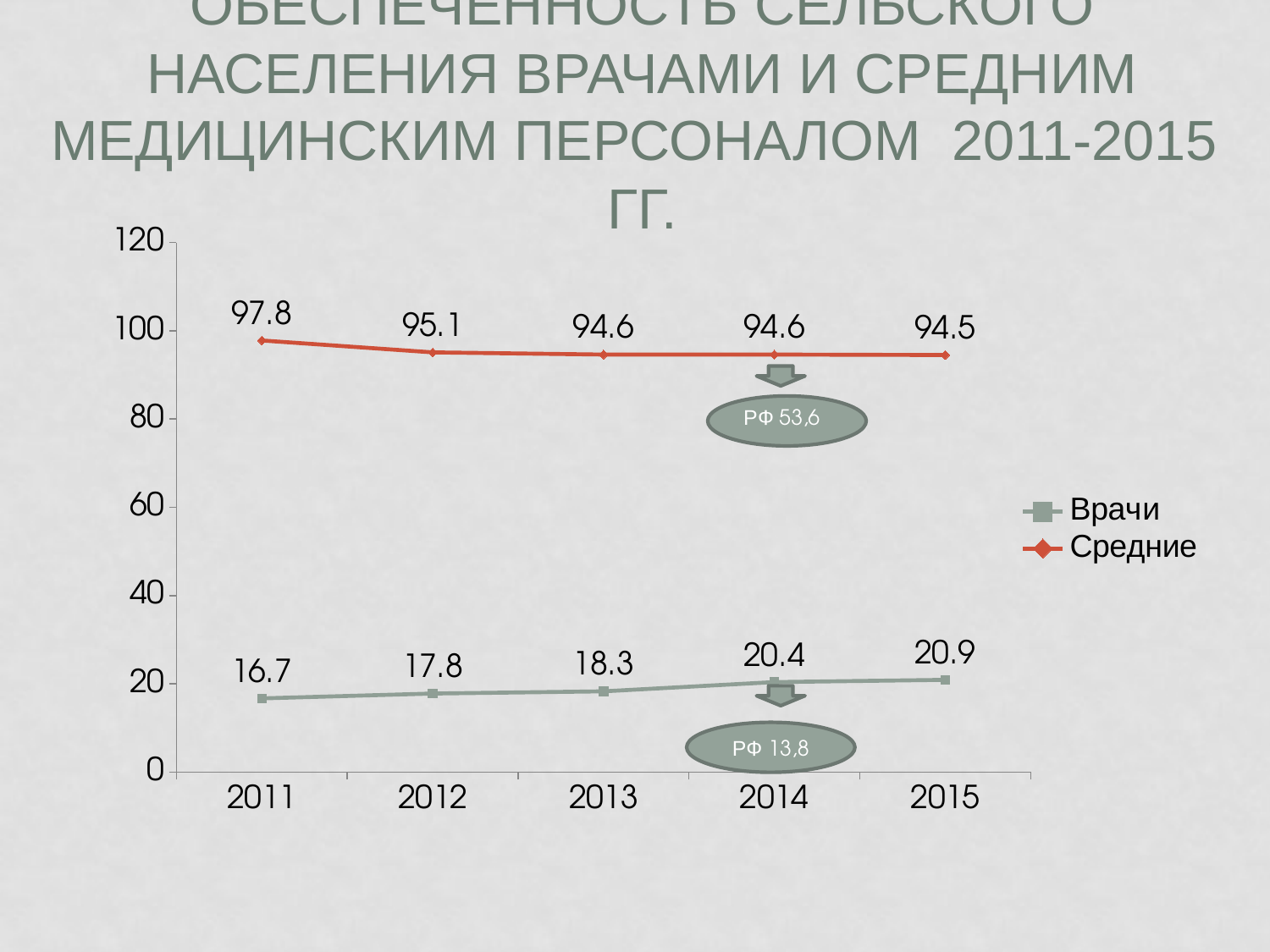

# Обеспеченность сельского населения врачами и средним медицинским персоналом  2011-2015  гг.

### Chart

| Category | Врачи | Средние |
|---|---|---|
| 2011 | 16.7 | 97.8 |
| 2012 | 17.8 | 95.1 |
| 2013 | 18.3 | 94.6 |
| 2014 | 20.4 | 94.6 |
| 2015 | 20.9 | 94.5 |
РФ 13,8